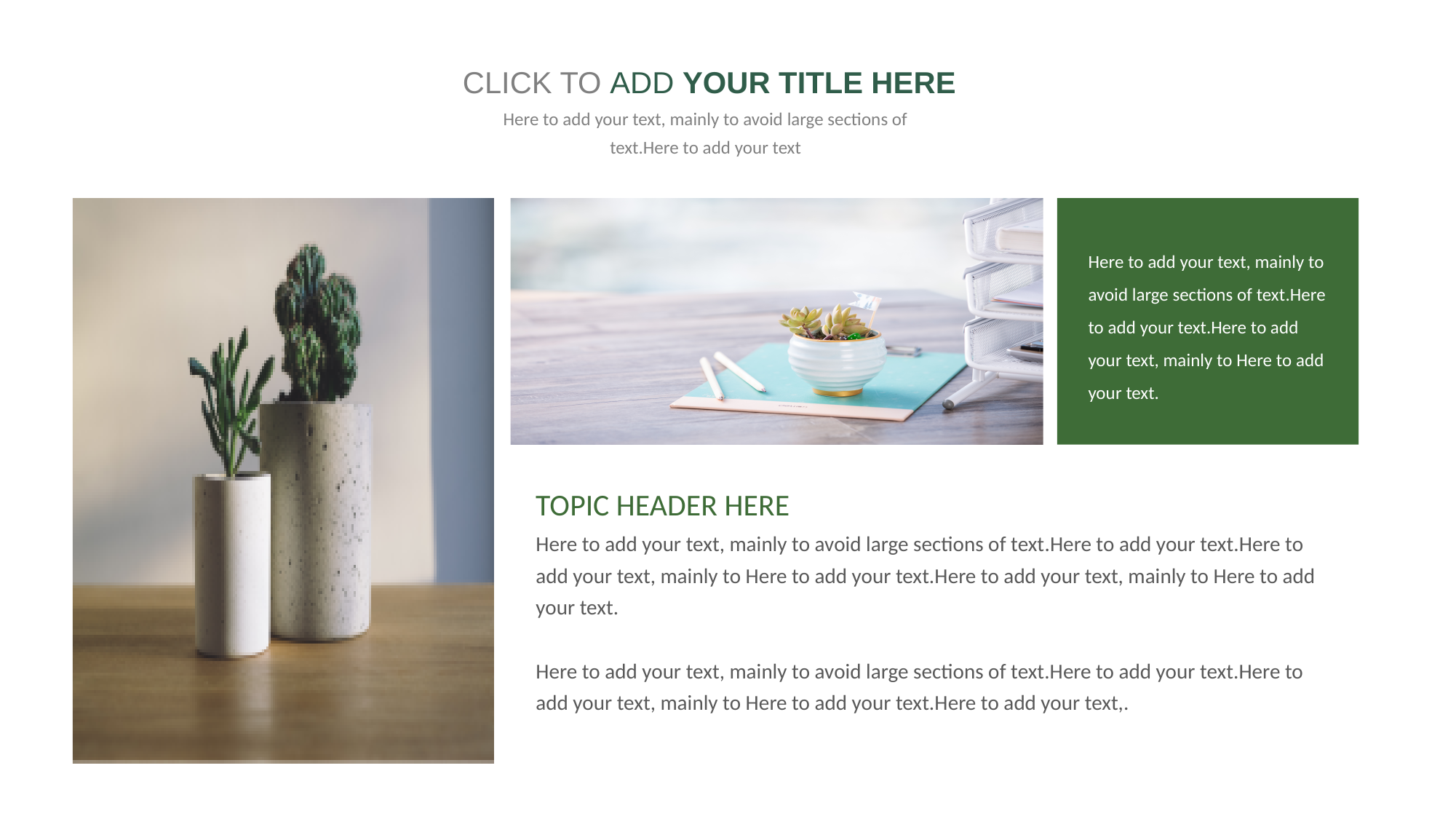

CLICK TO ADD YOUR TITLE HERE
Here to add your text, mainly to avoid large sections of text.Here to add your text

Here to add your text, mainly to avoid large sections of text.Here to add your text.Here to add your text, mainly to Here to add your text.
TOPIC HEADER HERE
Here to add your text, mainly to avoid large sections of text.Here to add your text.Here to add your text, mainly to Here to add your text.Here to add your text, mainly to Here to add your text.

Here to add your text, mainly to avoid large sections of text.Here to add your text.Here to add your text, mainly to Here to add your text.Here to add your text,.